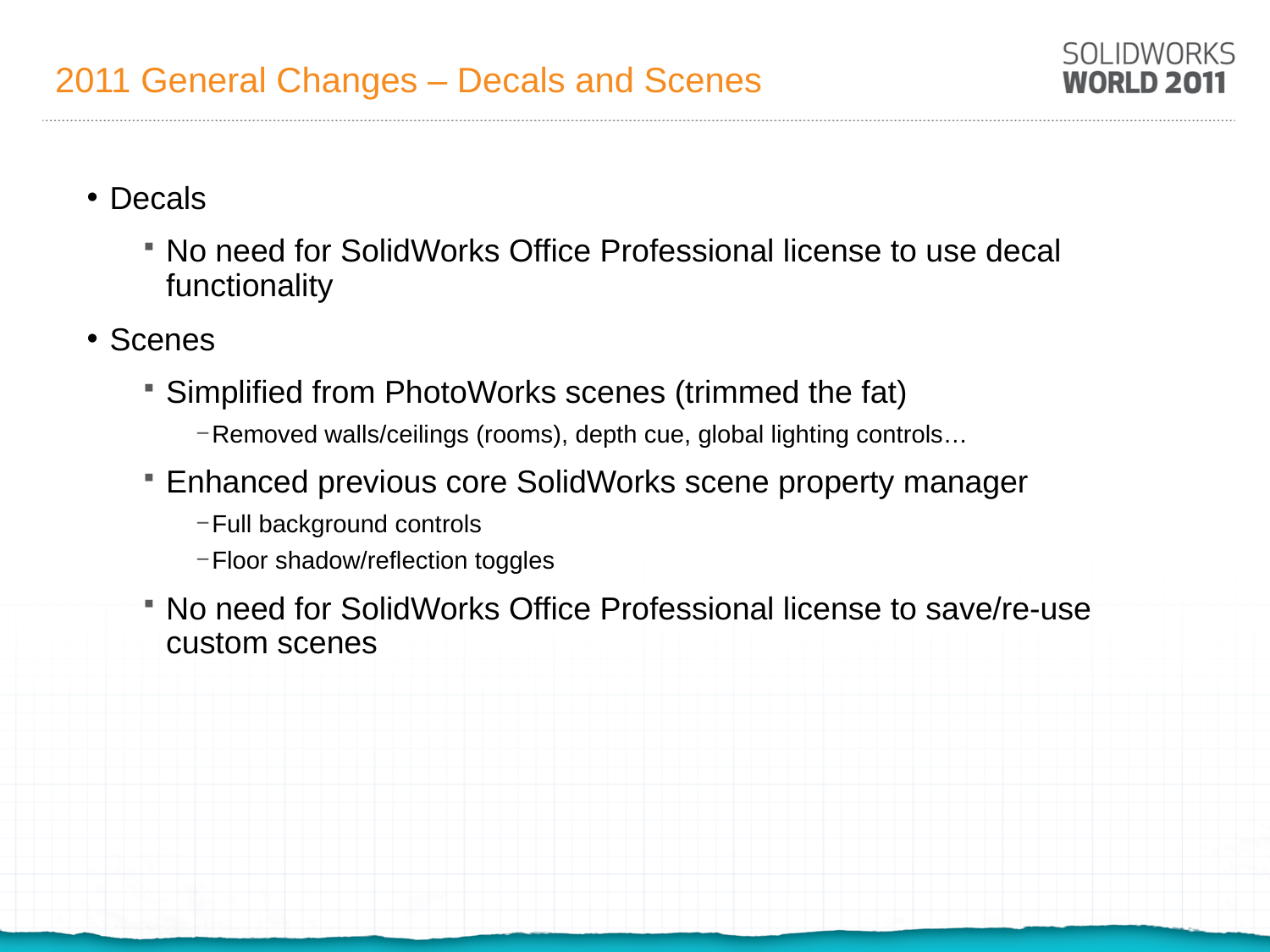

# 2011 General Changes – Decals and Scenes
Decals
No need for SolidWorks Office Professional license to use decal functionality
Scenes
Simplified from PhotoWorks scenes (trimmed the fat)
Removed walls/ceilings (rooms), depth cue, global lighting controls…
Enhanced previous core SolidWorks scene property manager
Full background controls
Floor shadow/reflection toggles
No need for SolidWorks Office Professional license to save/re-use custom scenes